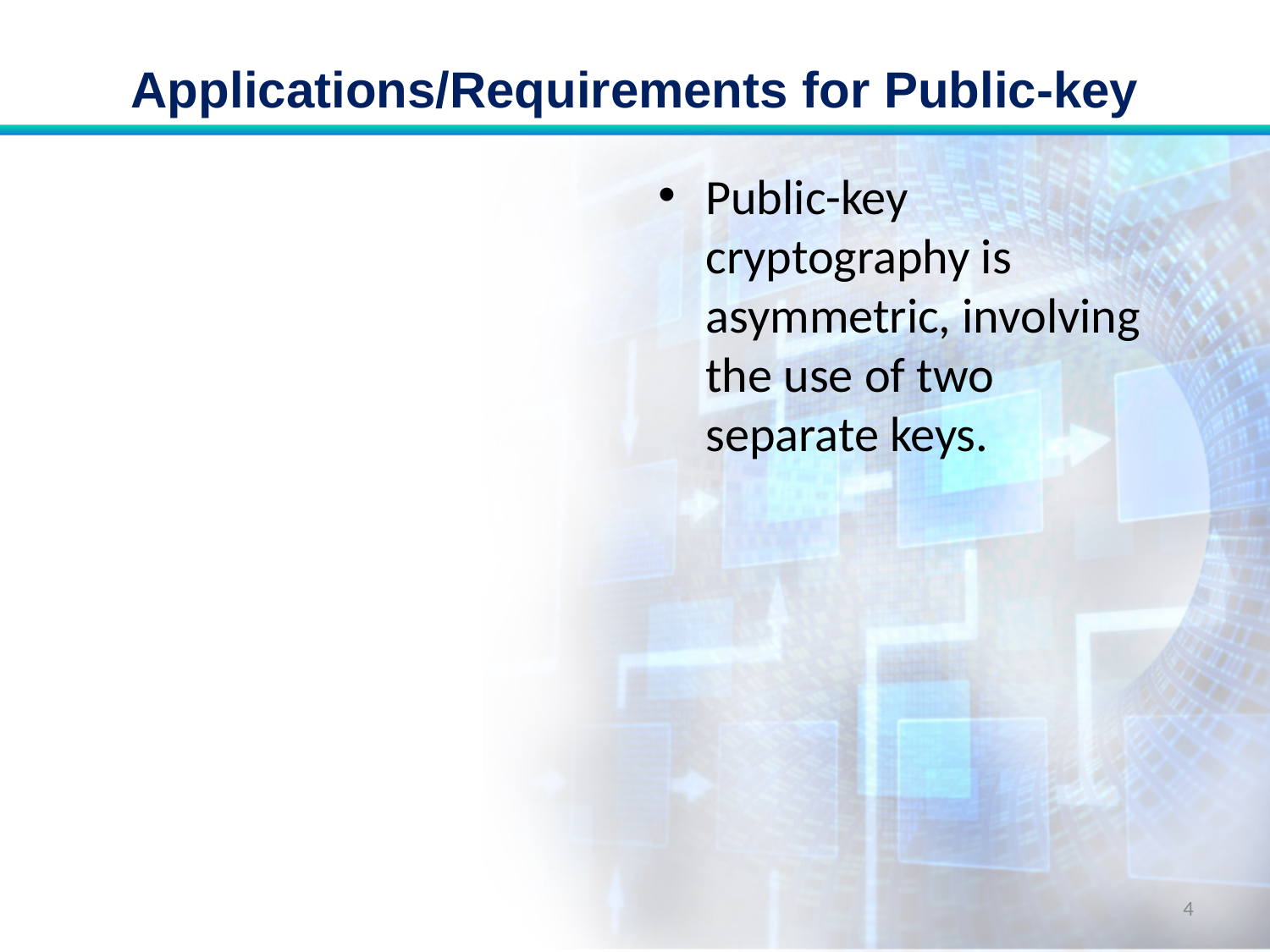

# Applications/Requirements for Public-key
Public-key cryptography is asymmetric, involving the use of two separate keys.
4